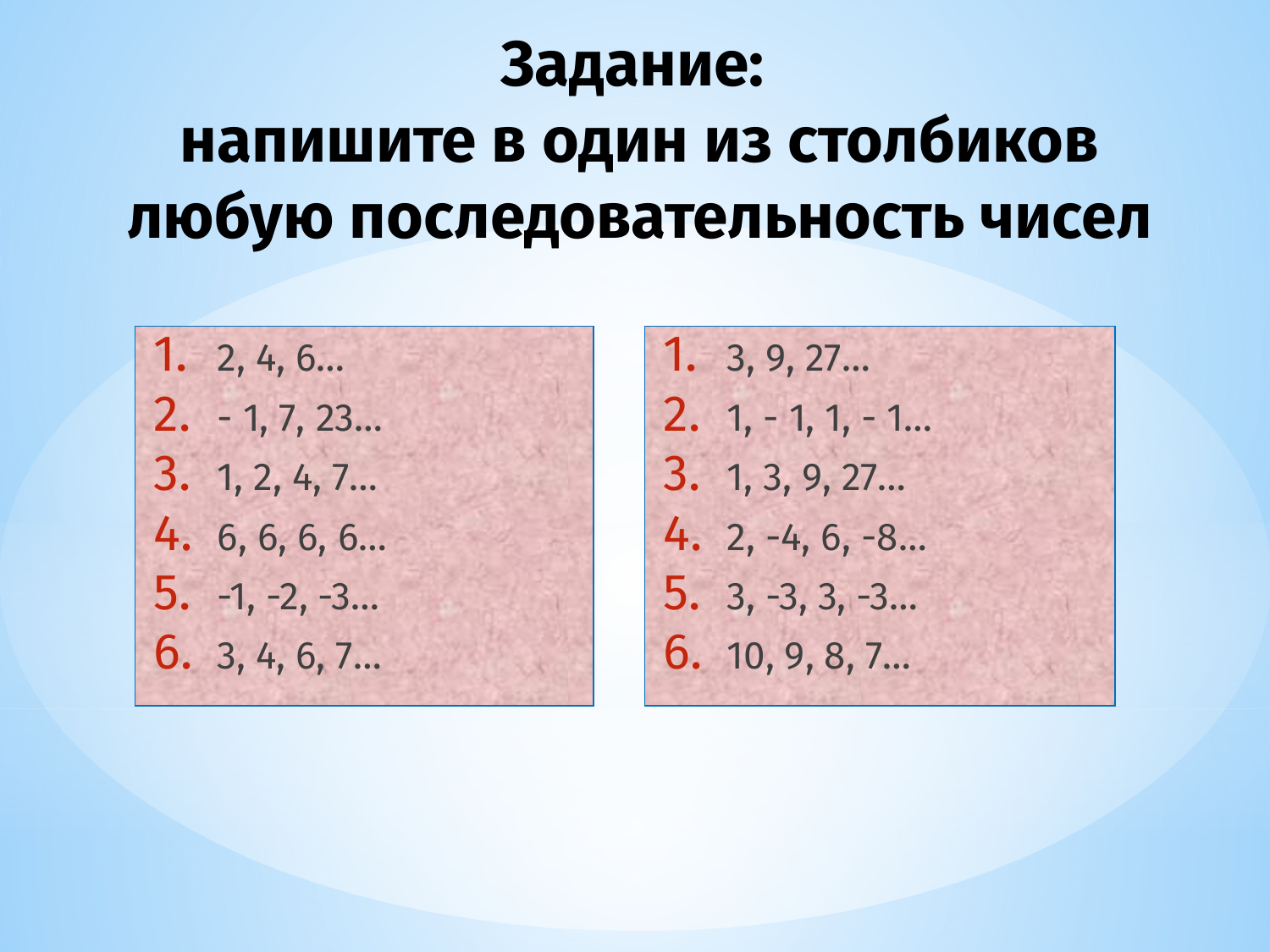

# Задание: напишите в один из столбиков любую последовательность чисел
2, 4, 6…
- 1, 7, 23…
1, 2, 4, 7…
6, 6, 6, 6…
-1, -2, -3…
3, 4, 6, 7…

3, 9, 27…
1, - 1, 1, - 1…
1, 3, 9, 27…
2, -4, 6, -8…
3, -3, 3, -3…
10, 9, 8, 7…